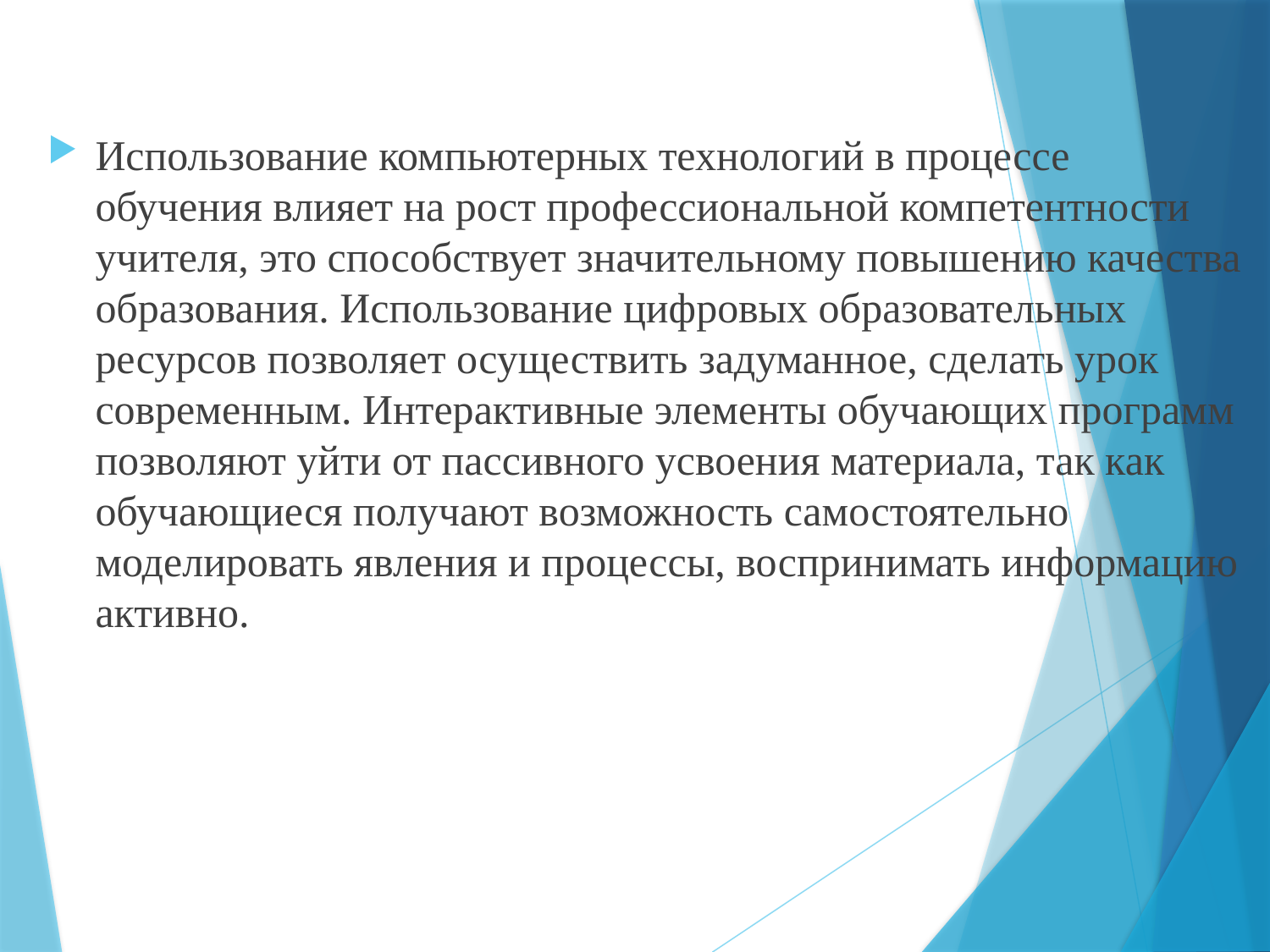

#

Использование компьютерных технологий в процессе обучения влияет на рост профессиональной компетентности учителя, это способствует значительному повышению качества образования. Использование цифровых образовательных ресурсов позволяет осуществить задуманное, сделать урок современным. Интерактивные элементы обучающих программ позволяют уйти от пассивного усвоения материала, так как обучающиеся получают возможность самостоятельно моделировать явления и процессы, воспринимать информацию активно.